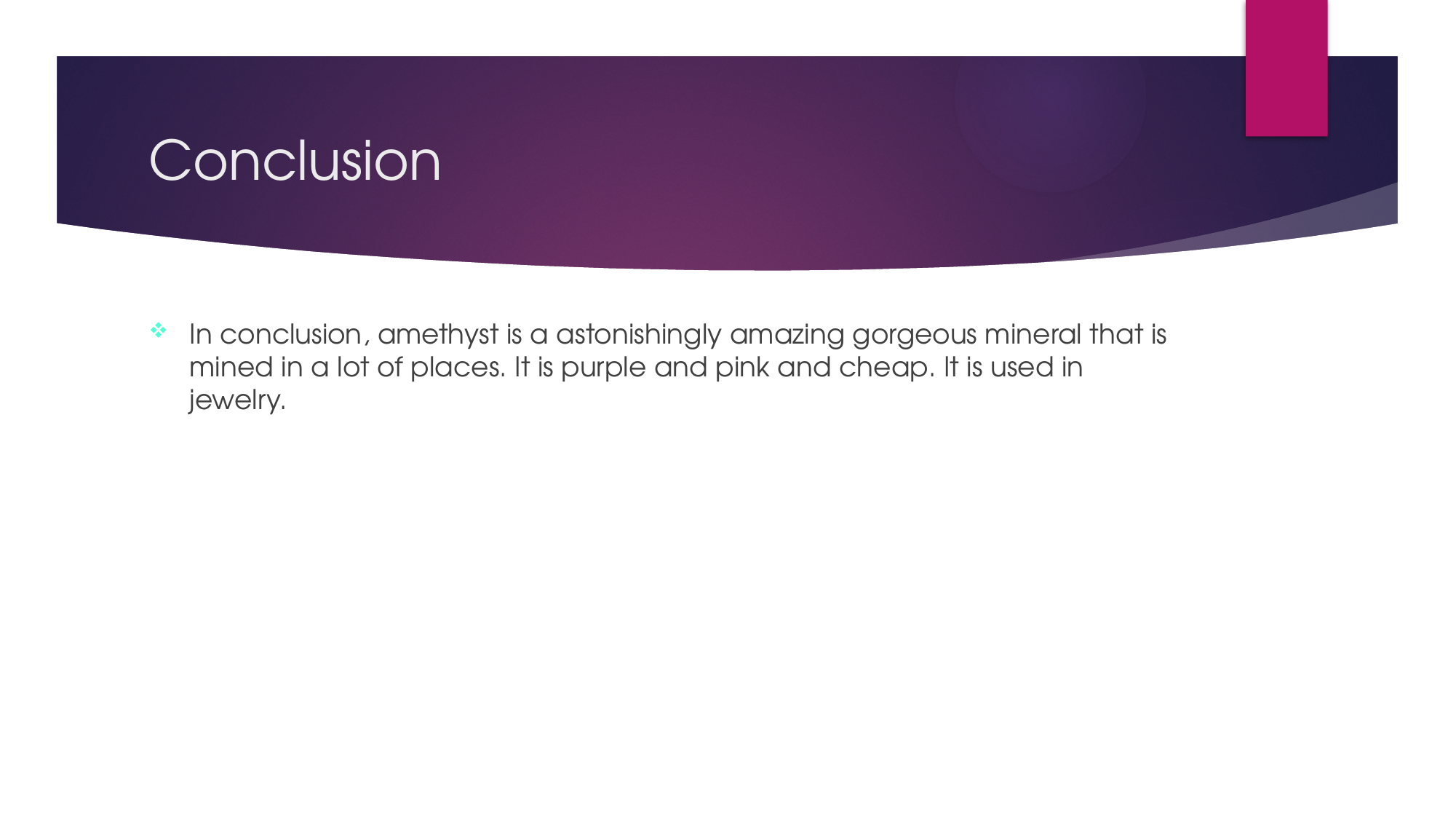

# Conclusion
In conclusion, amethyst is a astonishingly amazing gorgeous mineral that is mined in a lot of places. It is purple and pink and cheap. It is used in jewelry.